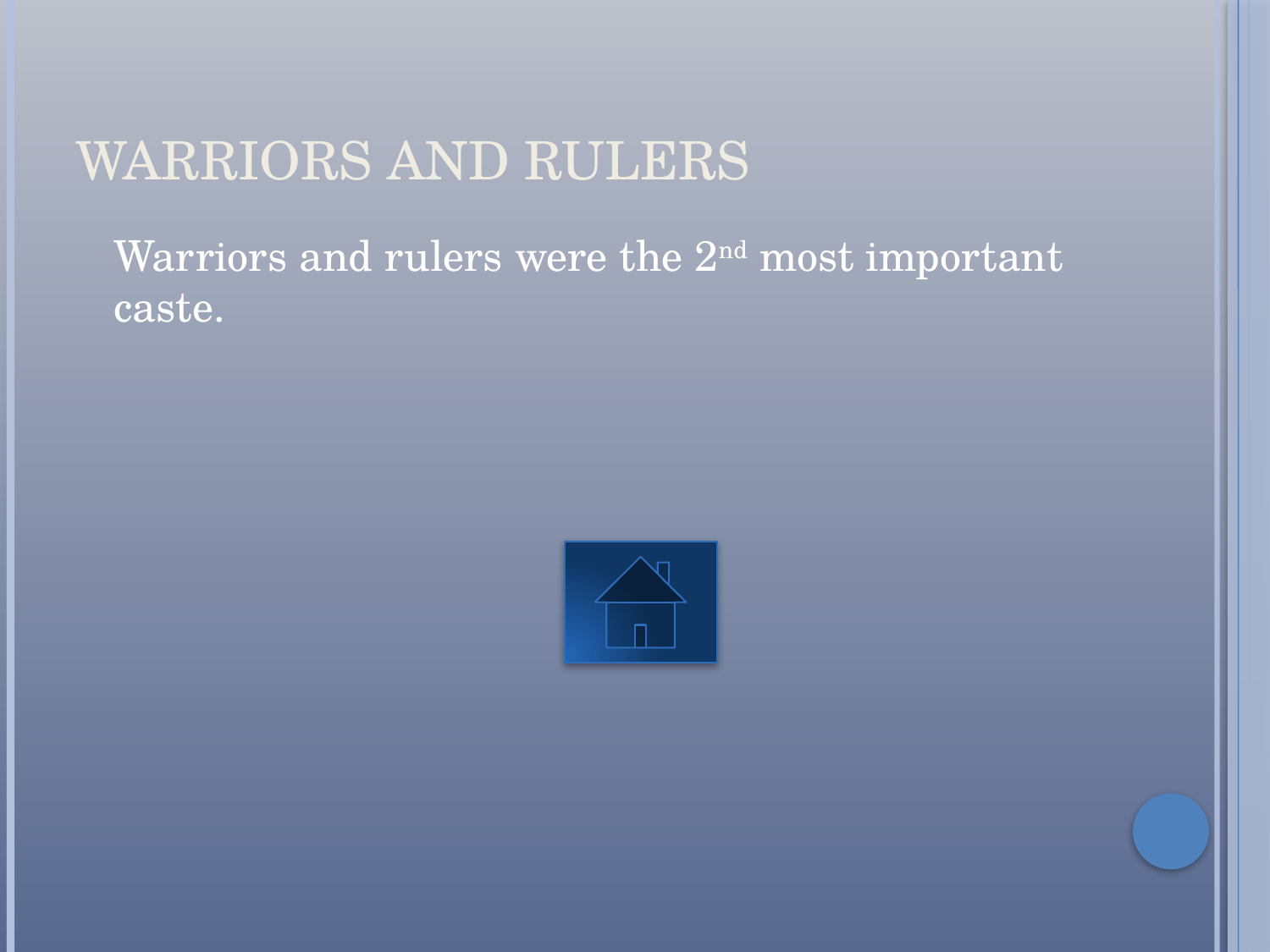

# Warriors and rulers
	Warriors and rulers were the 2nd most important caste.